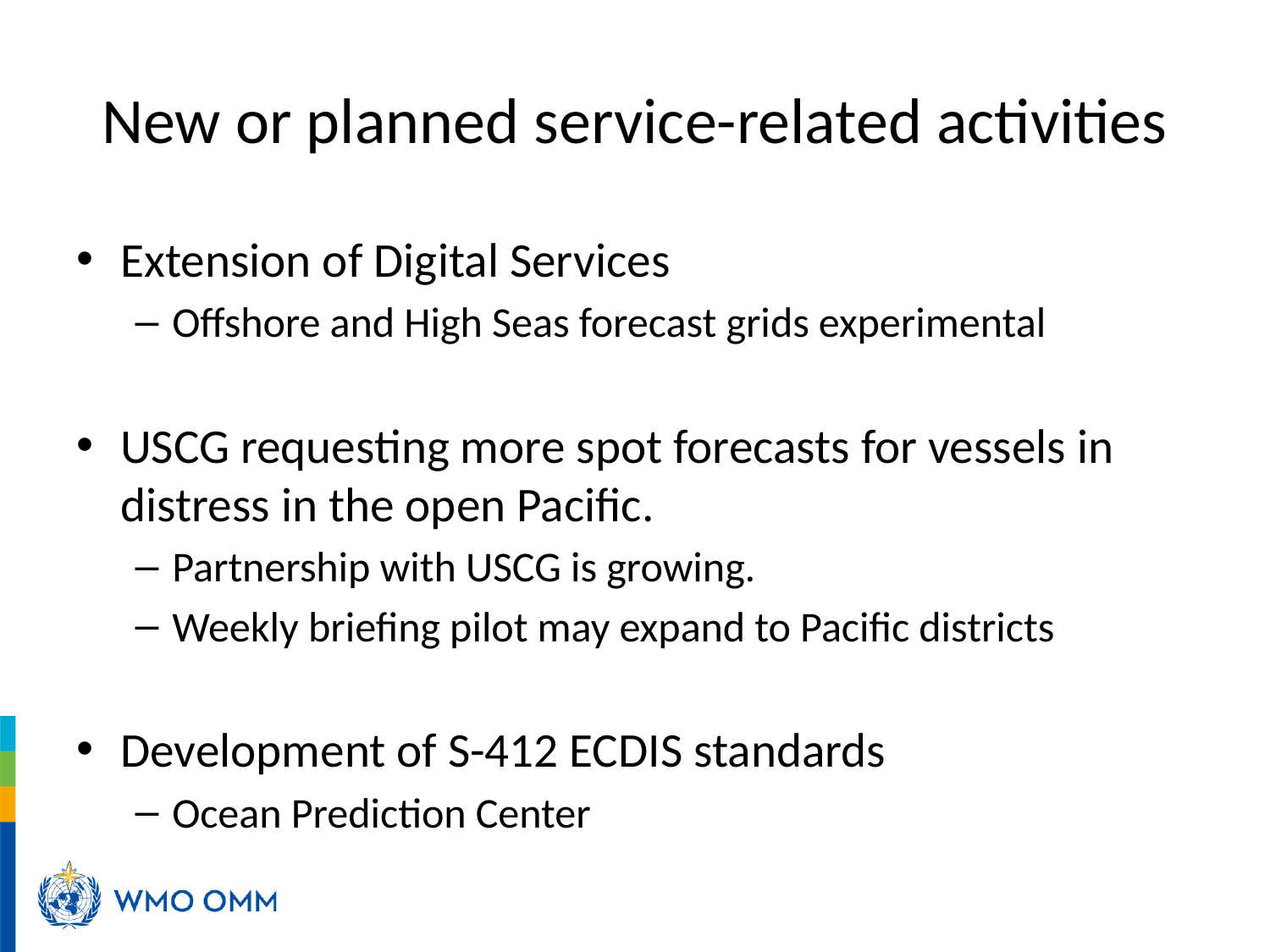

# New or planned service-related activities
Extension of Digital Services
Offshore and High Seas forecast grids experimental

USCG requesting more spot forecasts for vessels in distress in the open Pacific.
Partnership with USCG is growing.
Weekly briefing pilot may expand to Pacific districts

Development of S-412 ECDIS standards
Ocean Prediction Center